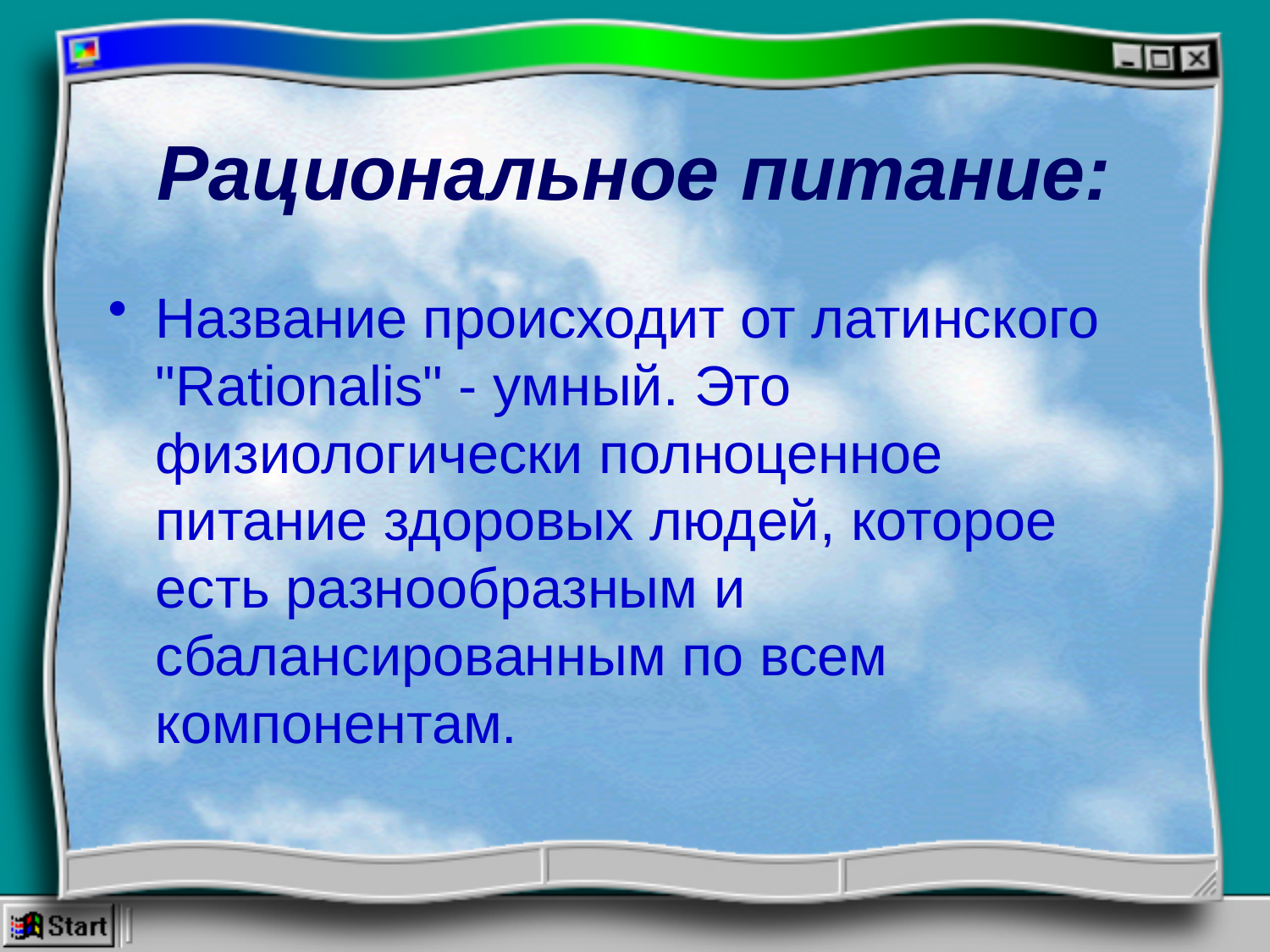

# Рациональное питание:
Название происходит от латинского "Rationalis" - умный. Это физиологически полноценное питание здоровых людей, которое есть разнообразным и сбалансированным по всем компонентам.